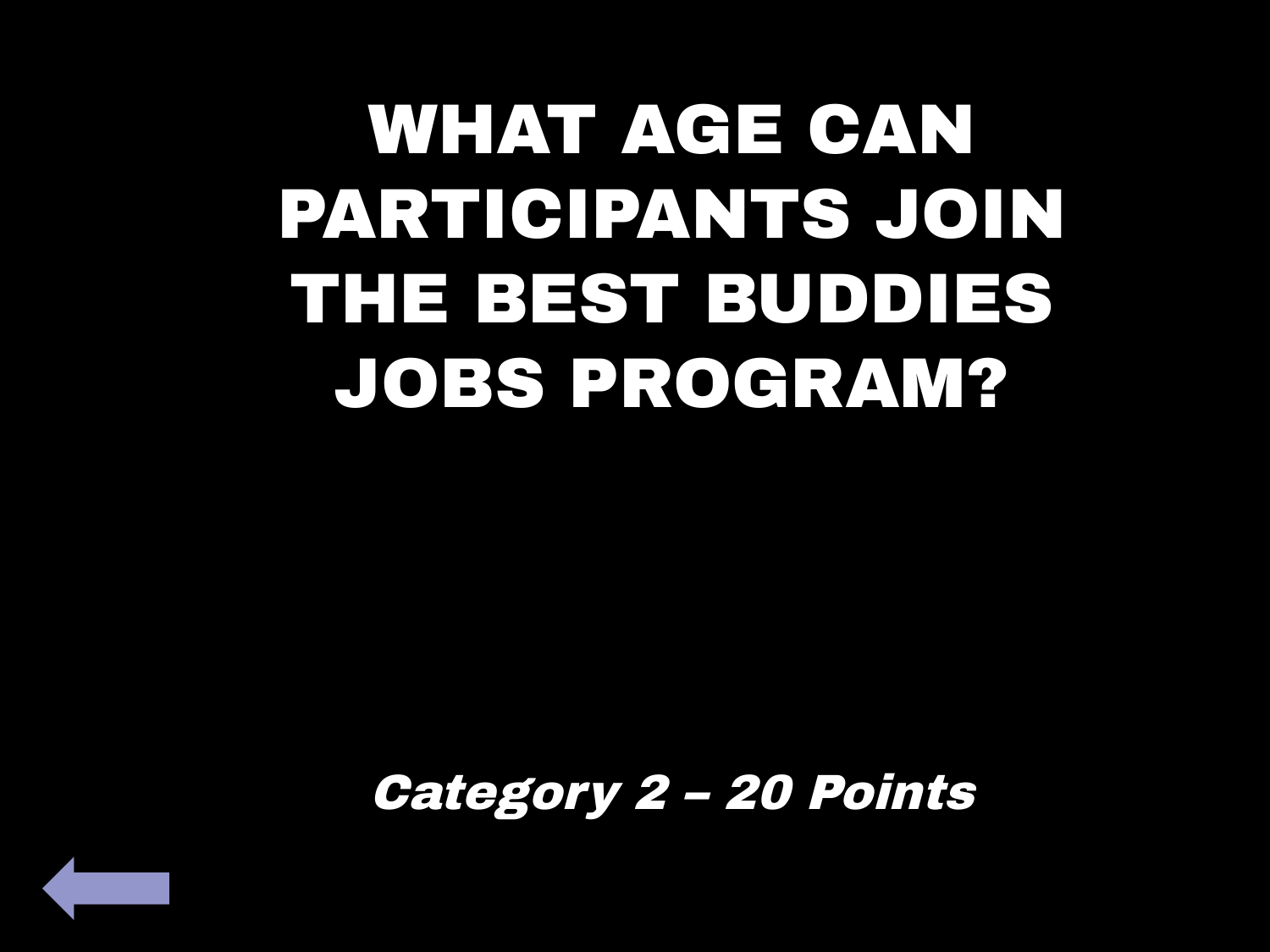

WHAT AGE CAN PARTICIPANTS JOIN THE BEST BUDDIES JOBS PROGRAM?

Category 2 – 20 Points